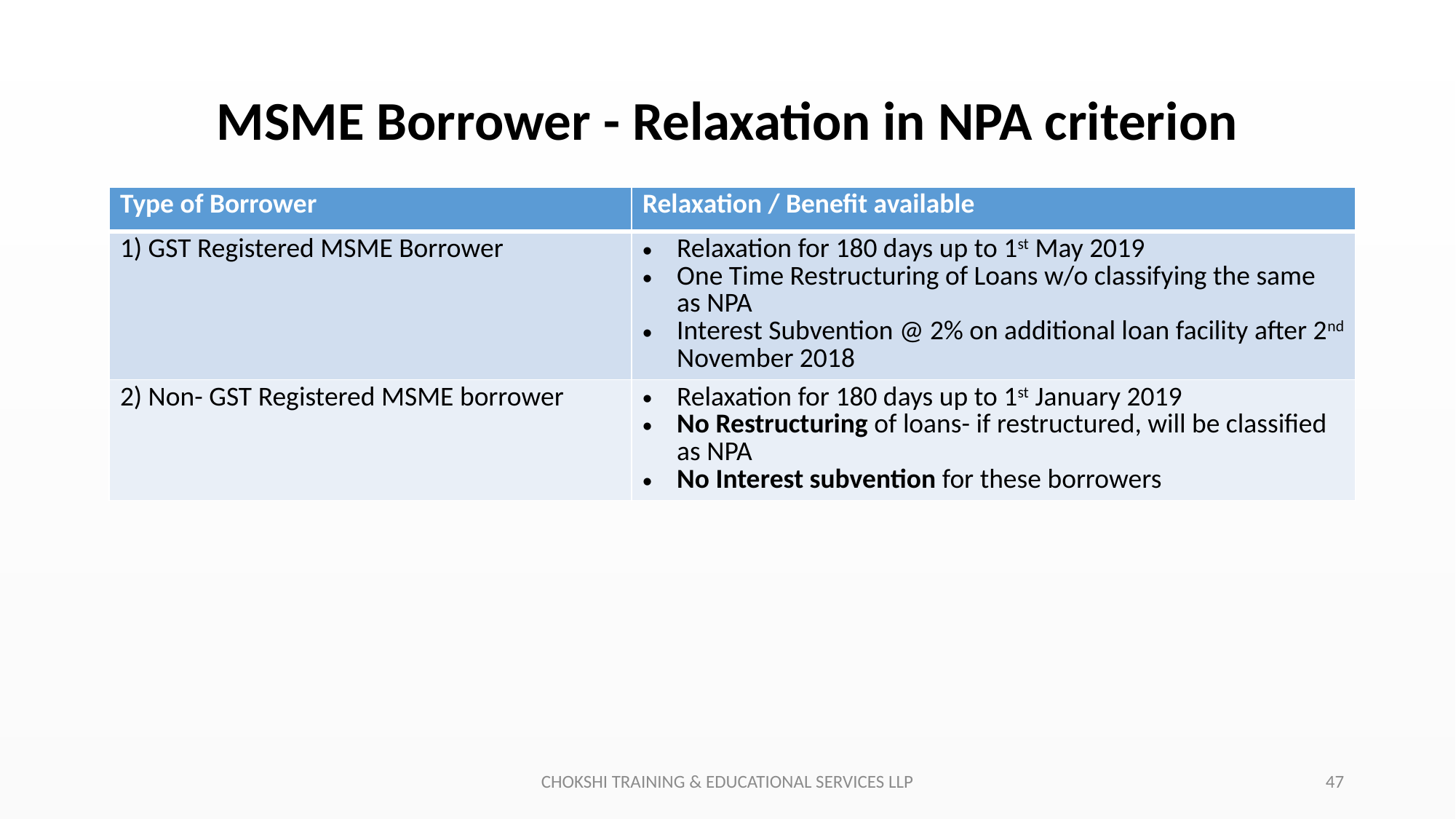

# MSME Borrower - Relaxation in NPA criterion
| Type of Borrower | Relaxation / Benefit available |
| --- | --- |
| 1) GST Registered MSME Borrower | Relaxation for 180 days up to 1st May 2019 One Time Restructuring of Loans w/o classifying the same as NPA Interest Subvention @ 2% on additional loan facility after 2nd November 2018 |
| 2) Non- GST Registered MSME borrower | Relaxation for 180 days up to 1st January 2019 No Restructuring of loans- if restructured, will be classified as NPA No Interest subvention for these borrowers |
CHOKSHI TRAINING & EDUCATIONAL SERVICES LLP
47